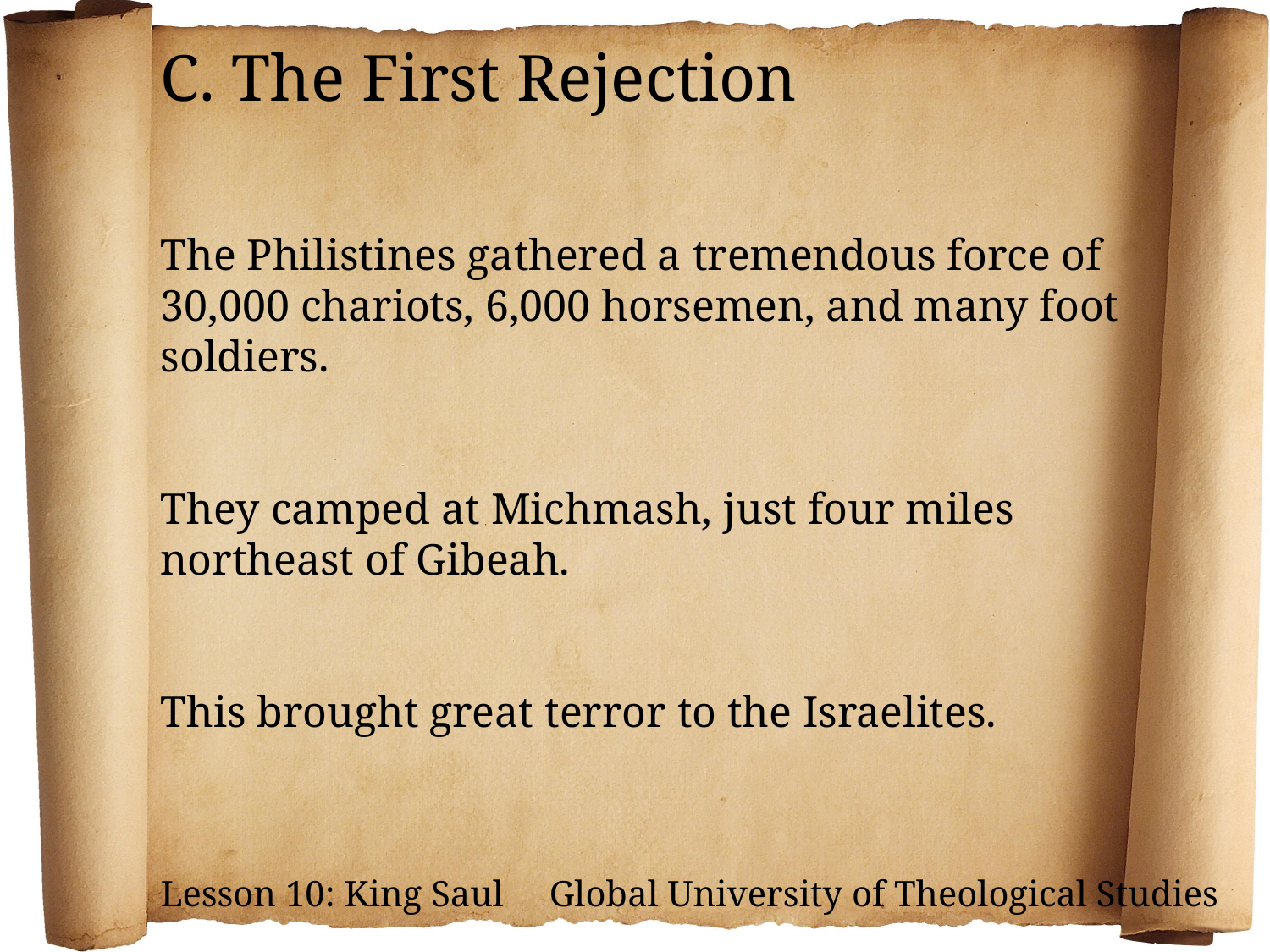

C. The First Rejection
The Philistines gathered a tremendous force of 30,000 chariots, 6,000 horsemen, and many foot soldiers.

They camped at Michmash, just four miles northeast of Gibeah.

This brought great terror to the Israelites.

Lesson 10: King Saul     Global University of Theological Studies